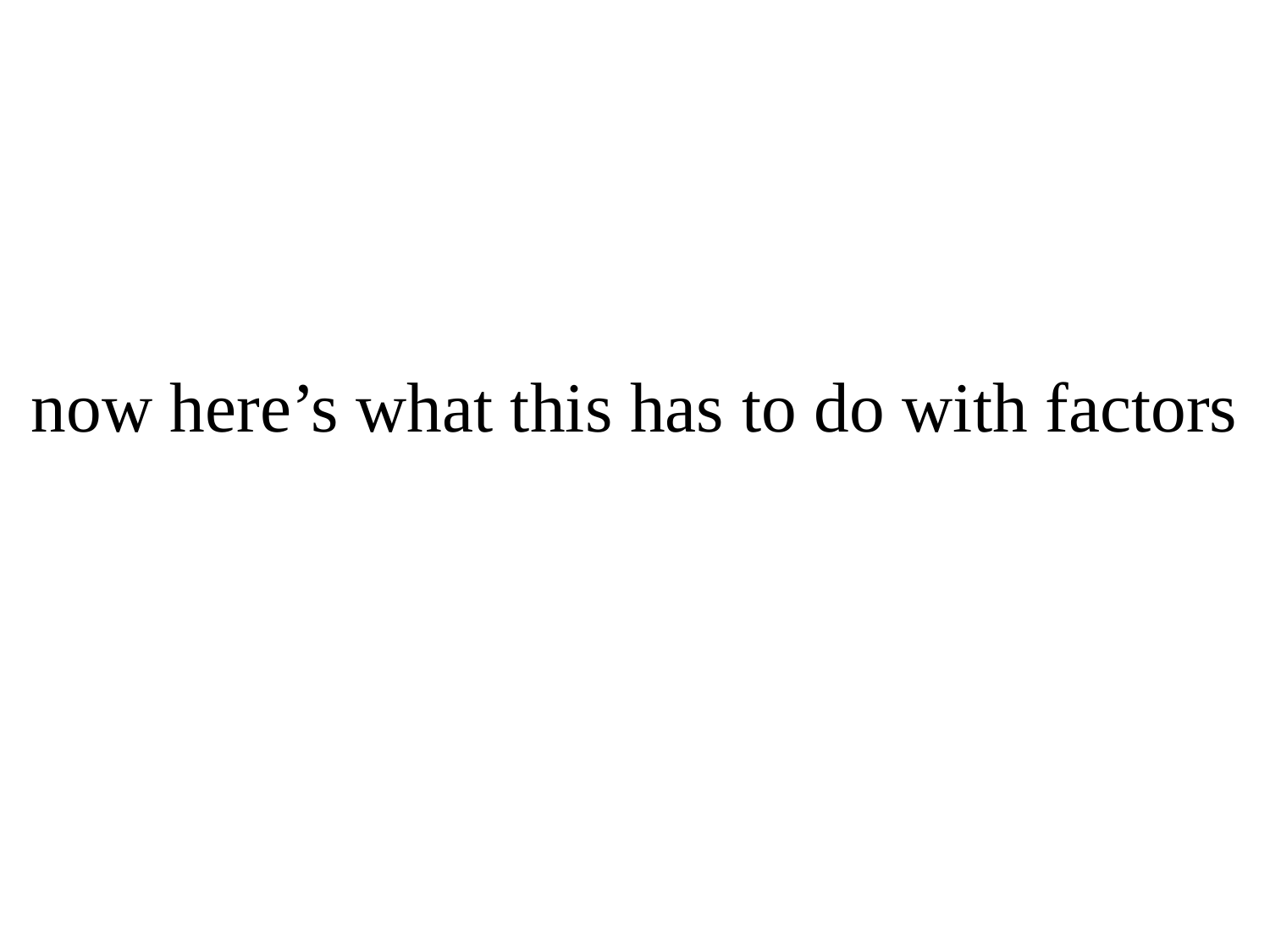

# now here’s what this has to do with factors